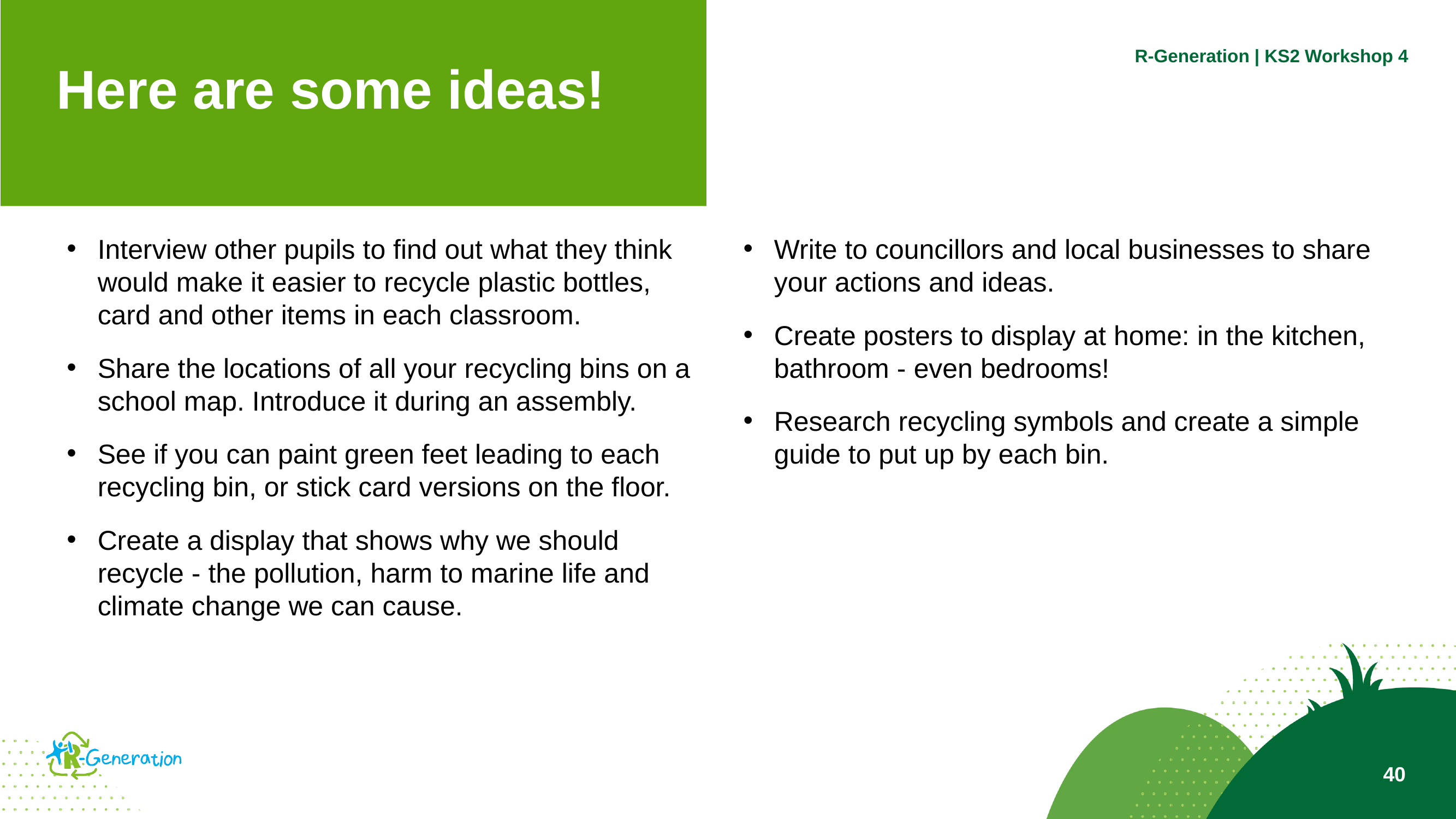

R-Generation | KS2 Workshop 4
Here are some ideas!
Interview other pupils to find out what they think would make it easier to recycle plastic bottles, card and other items in each classroom.
Share the locations of all your recycling bins on a school map. Introduce it during an assembly.
See if you can paint green feet leading to each recycling bin, or stick card versions on the floor.
Create a display that shows why we should recycle - the pollution, harm to marine life and climate change we can cause.
Write to councillors and local businesses to share your actions and ideas.
Create posters to display at home: in the kitchen, bathroom - even bedrooms!
Research recycling symbols and create a simple guide to put up by each bin.
40